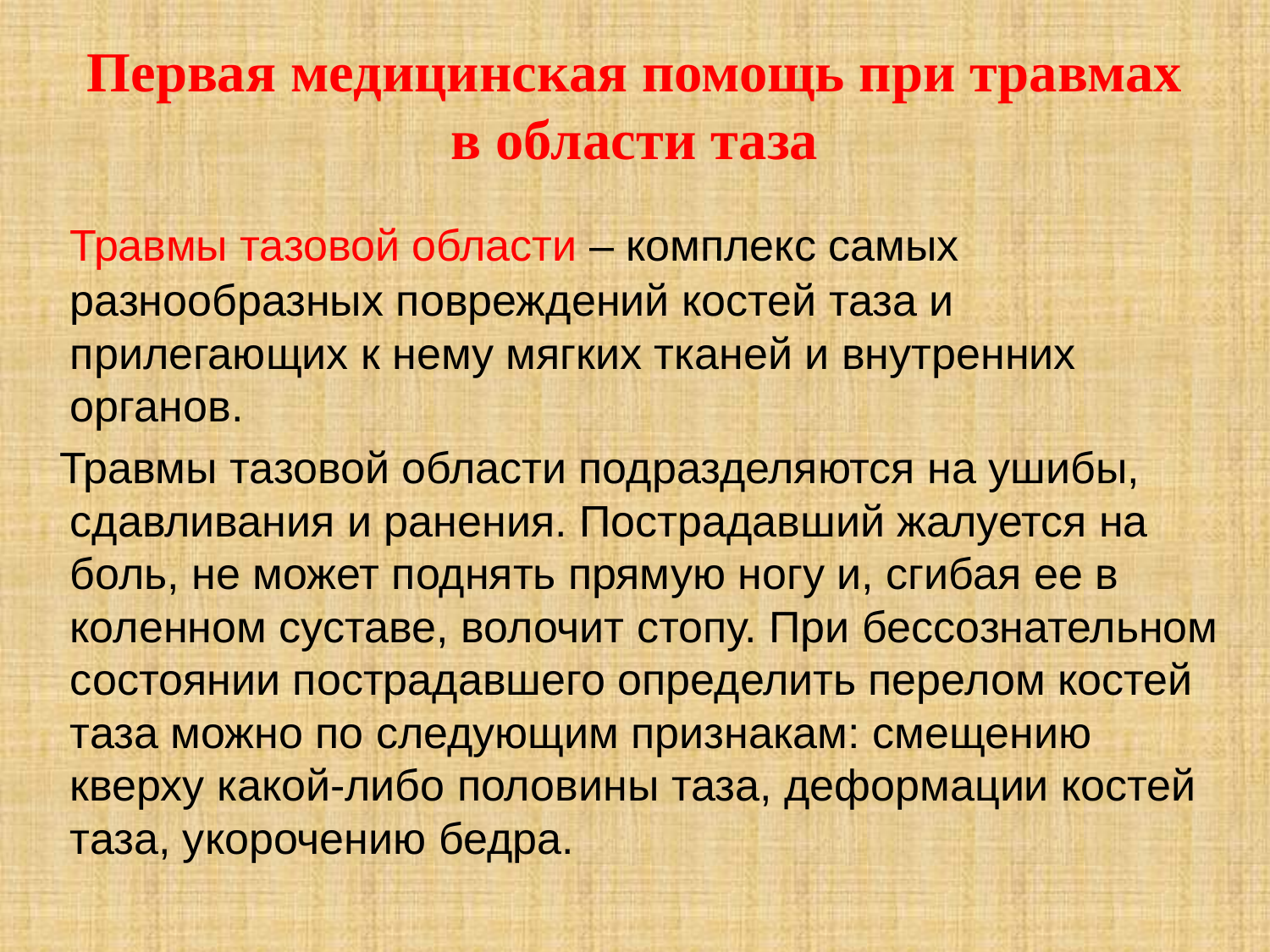

# Первая медицинская помощь при травмах в области таза
   Травмы тазовой области – комплекс самых разнообразных повреждений костей таза и прилегающих к нему мягких тканей и внутренних органов.
   Травмы тазовой области подразделяются на ушибы, сдавливания и ранения. Пострадавший жалуется на боль, не может поднять прямую ногу и, сгибая ее в коленном суставе, волочит стопу. При бессознательном состоянии пострадавшего определить перелом костей таза можно по следующим признакам: смещению кверху какой-либо половины таза, деформации костей таза, укорочению бедра.